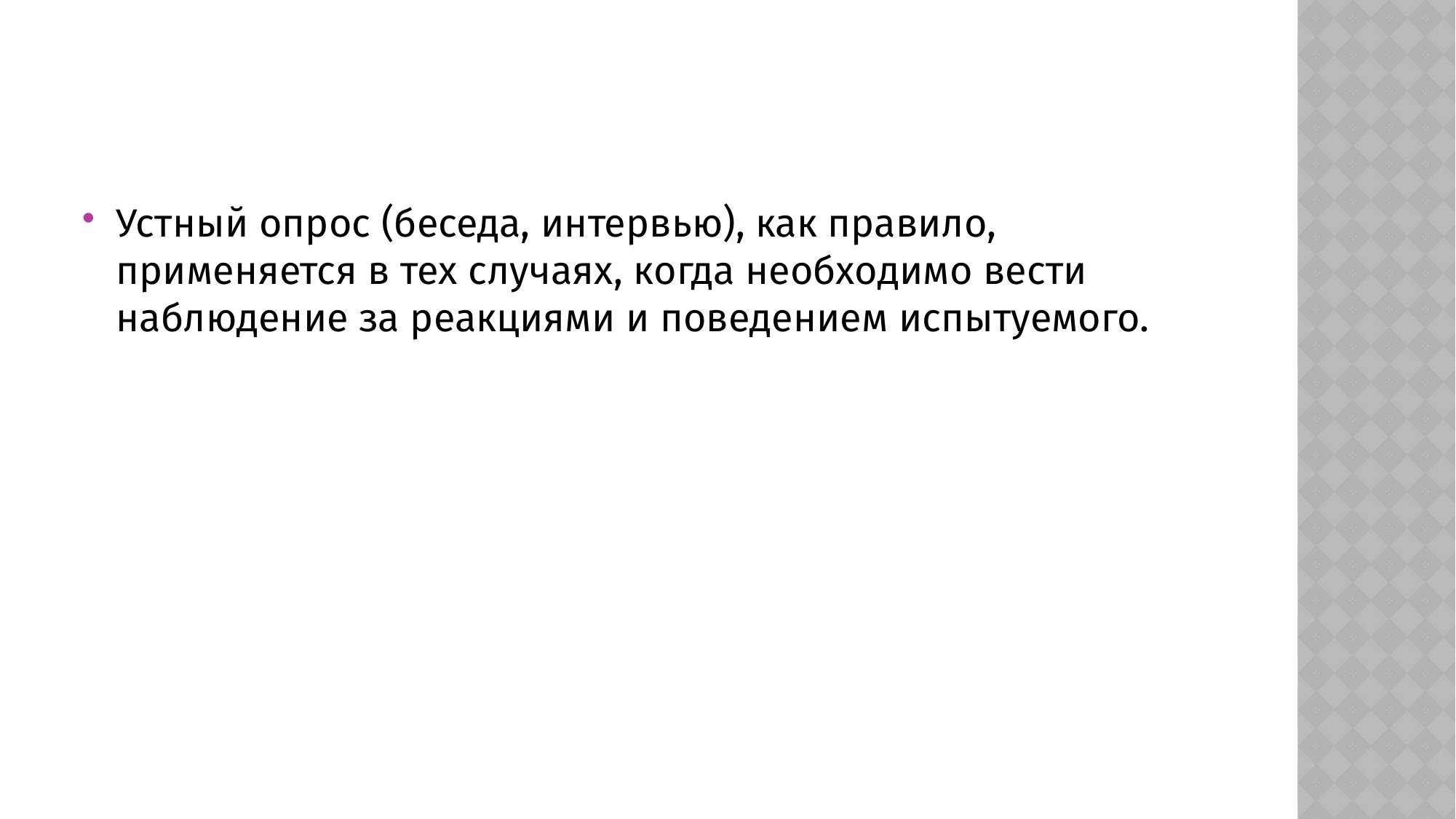

#
Устный опрос (беседа, интервью), как правило, применяется в тех случаях, когда необходимо вести наблюдение за реакциями и поведением испытуемого.